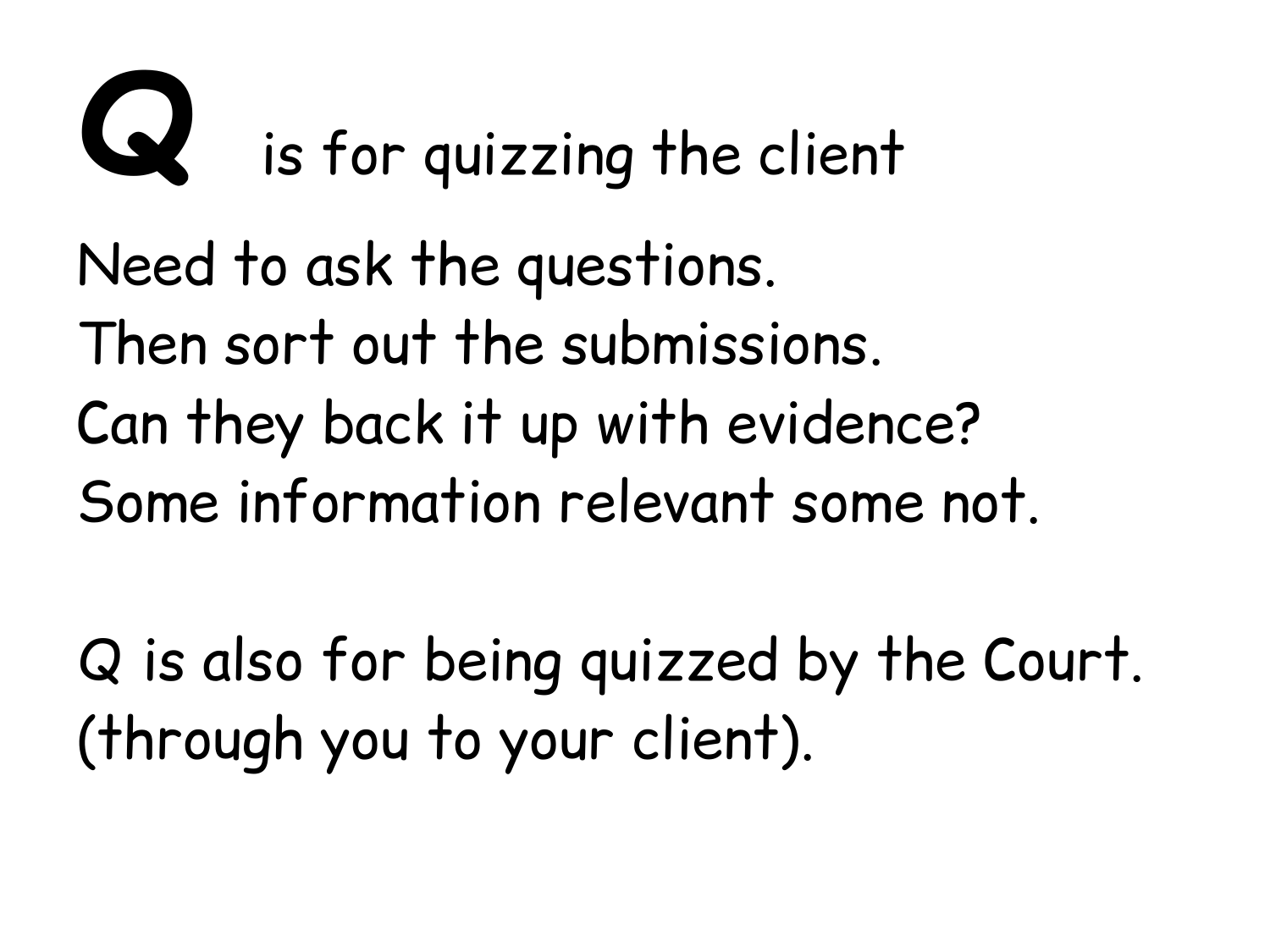

# Q is for quizzing the client
Need to ask the questions.
Then sort out the submissions.
Can they back it up with evidence?
Some information relevant some not.

Q is also for being quizzed by the Court.
(through you to your client).